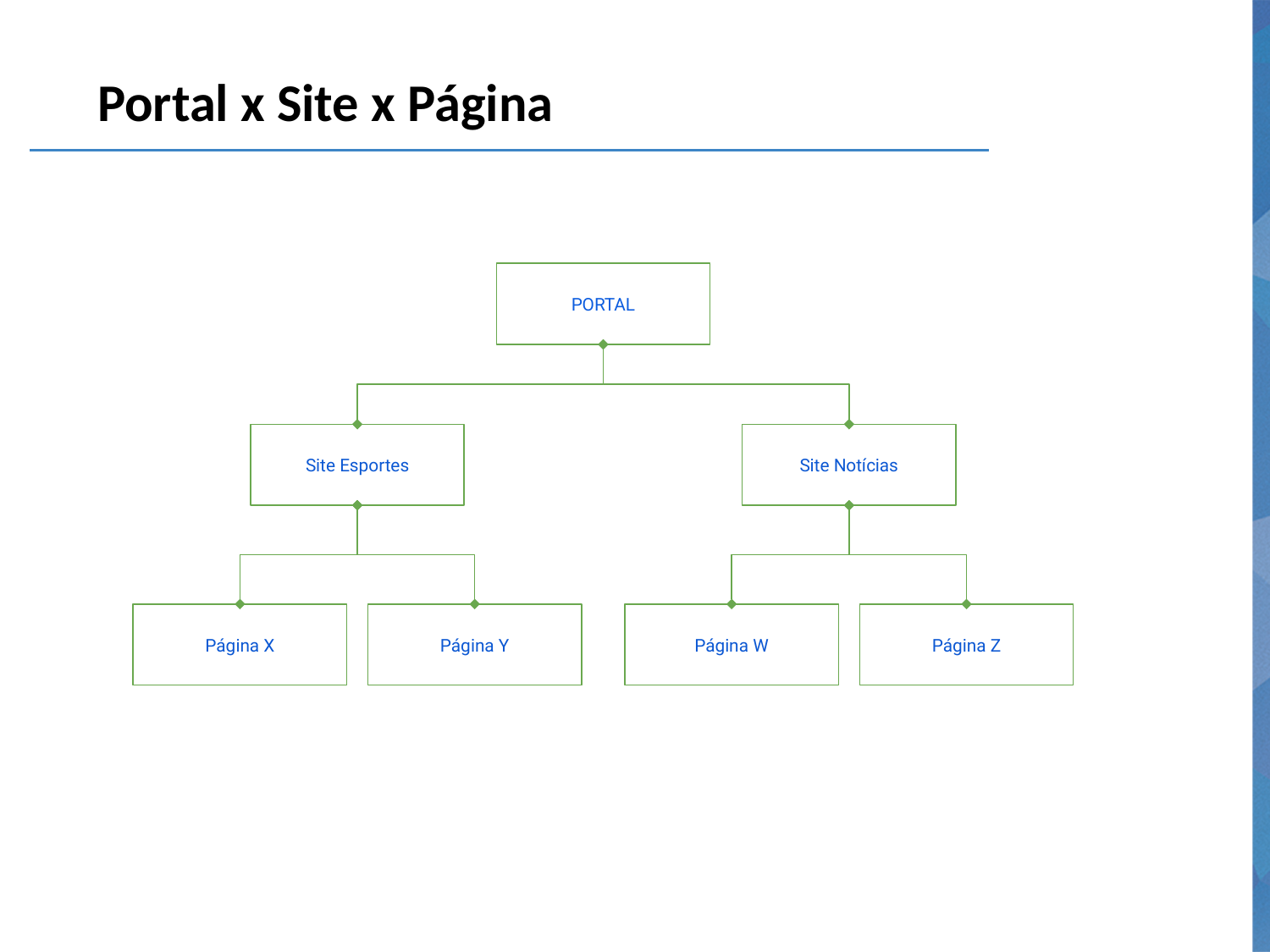

# Portal x Site x Página
PORTAL
Site Esportes
Site Notícias
Página X
Página Y
Página W
Página Z